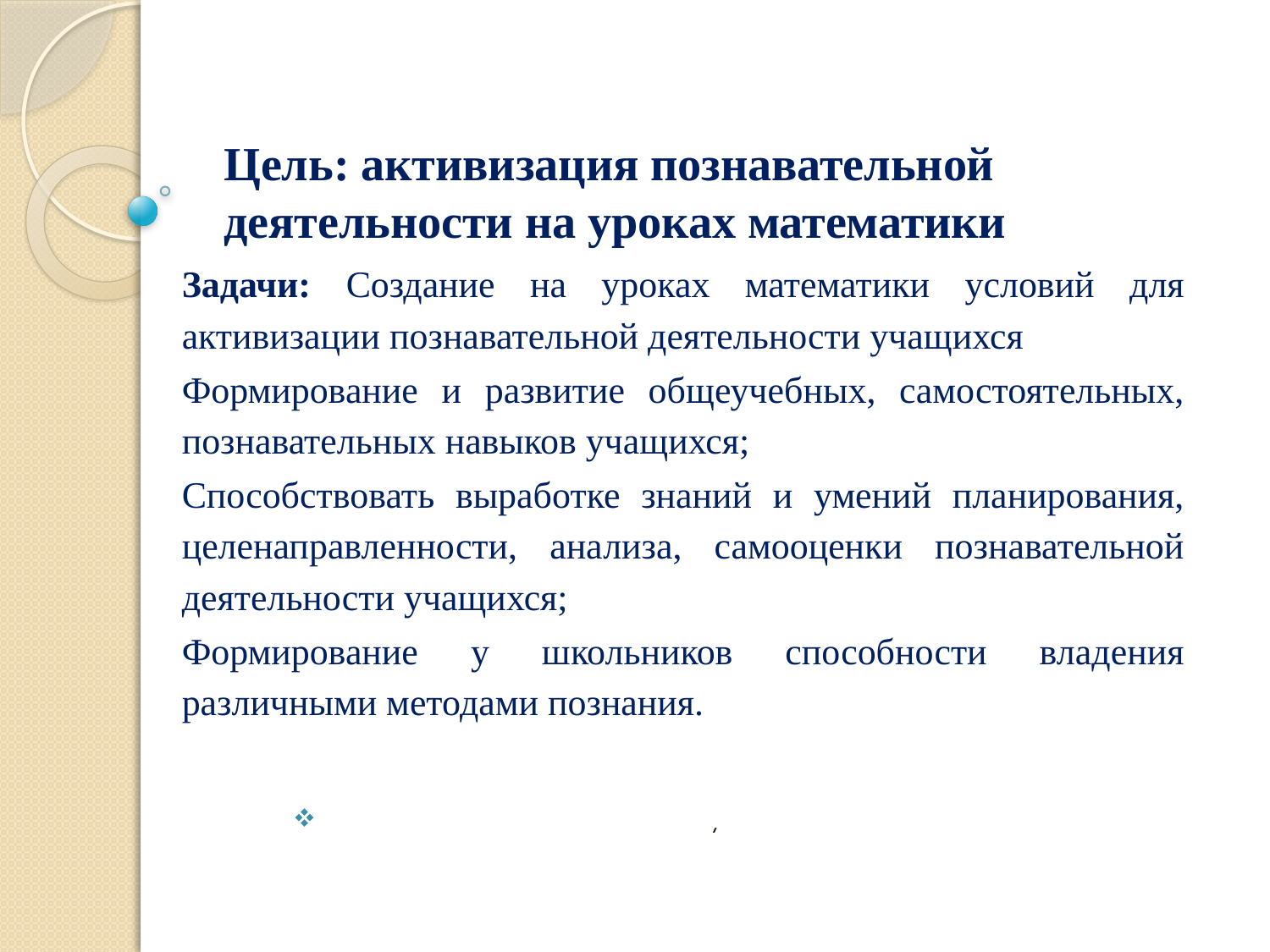

# Цель: активизация познавательной деятельности на уроках математики
Задачи: Создание на уроках математики условий для активизации познавательной деятельности учащихся
Формирование и развитие общеучебных, самостоятельных, познавательных навыков учащихся;
Способствовать выработке знаний и умений планирования, целенаправленности, анализа, самооценки познавательной деятельности учащихся;
Формирование у школьников способности владения различными методами познания.

,